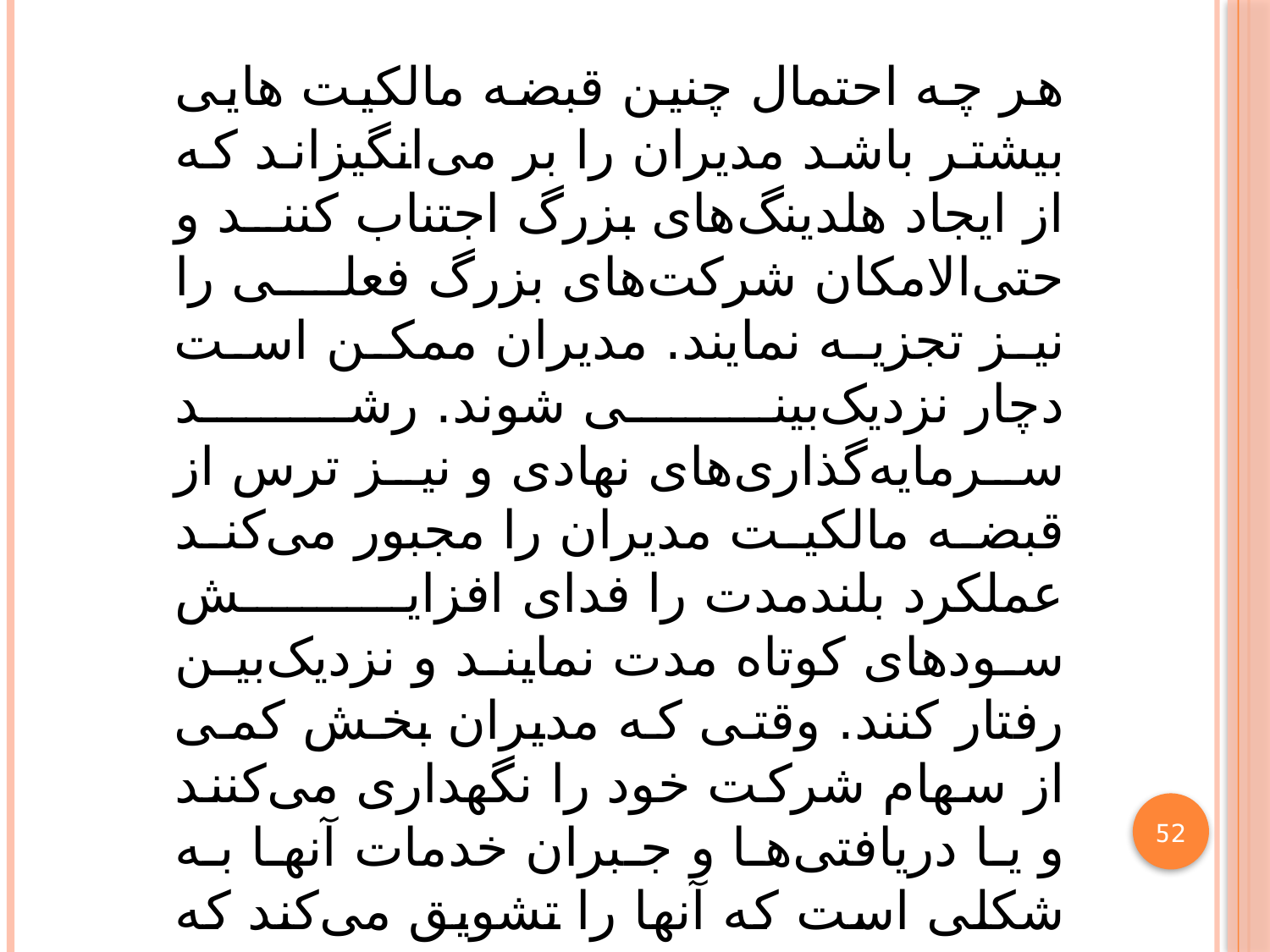

هر چه احتمال چنین قبضه مالکیت هایی بیشتر باشد مدیران را بر می‌انگیزاند که از ایجاد هلدینگ‌های بزرگ اجتناب کنند و حتی‌الامکان شرکت‌های بزرگ فعلی را نیز تجزیه نمایند. مدیران ممکن است دچار نزدیک‌بینی شوند. رشد سرمایه‌گذاری‌های نهادی و نیز ترس از قبضه مالکیت مدیران را مجبور می‌کند عملکرد بلندمدت را فدای افزایش سودهای کوتاه مدت نمايند و نزدیک‌بین رفتار کنند. وقتی که مدیران بخش کمی از سهام شرکت خود را نگهداری می‌کنند و یا دریافتی‌ها و جبران خدمات آنها به شکلی است که آنها را تشویق می‌کند که سودهای حسابداری را به‌جای ارزش شرکت افزایش دهند این محتمل‌تر است.
52